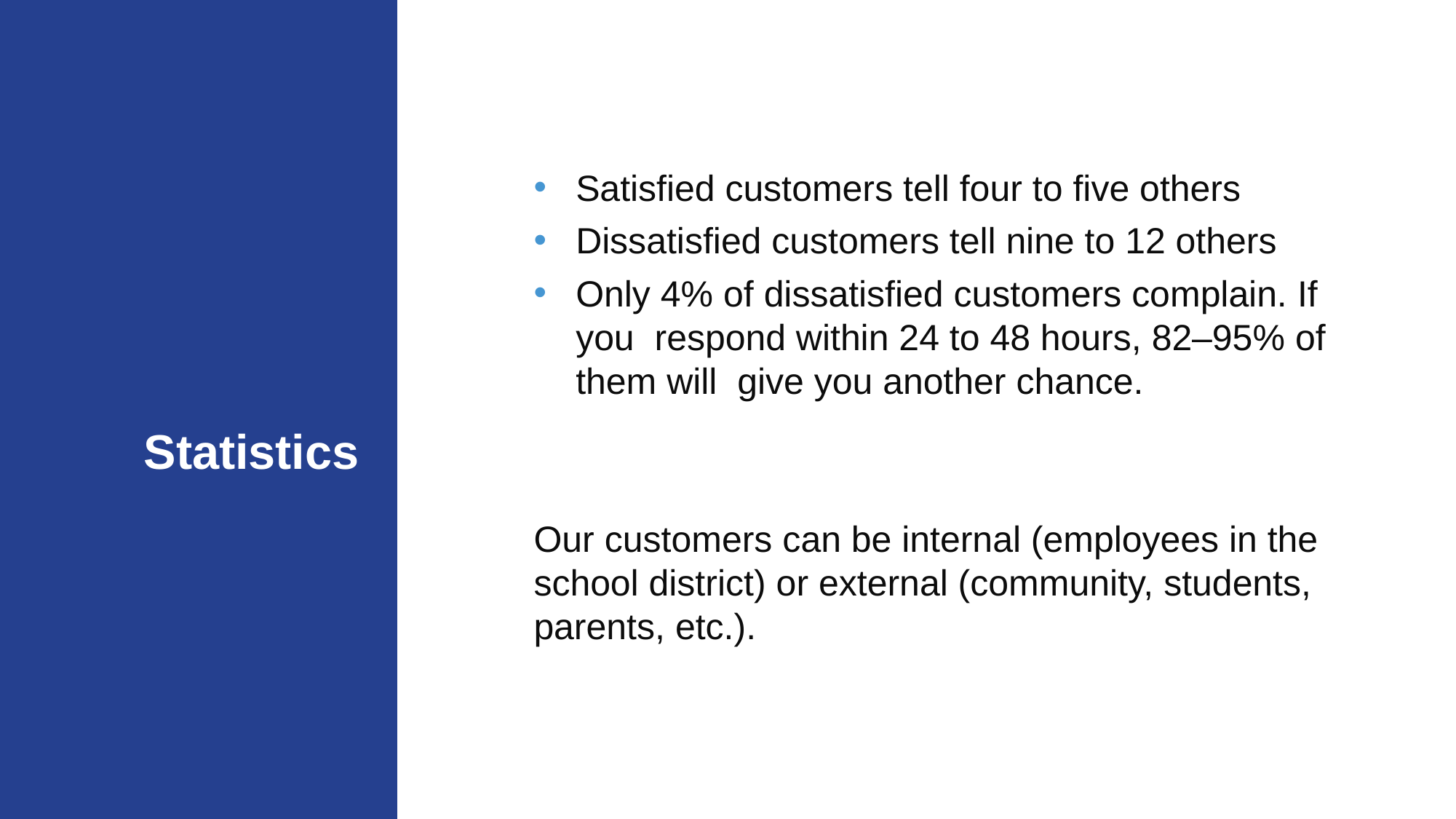

Satisfied customers tell four to five others
Dissatisfied customers tell nine to 12 others
Only 4% of dissatisfied customers complain. If you  respond within 24 to 48 hours, 82–95% of them will  give you another chance.

Our customers can be internal (employees in the school district) or external (community, students, parents, etc.).
# Statistics